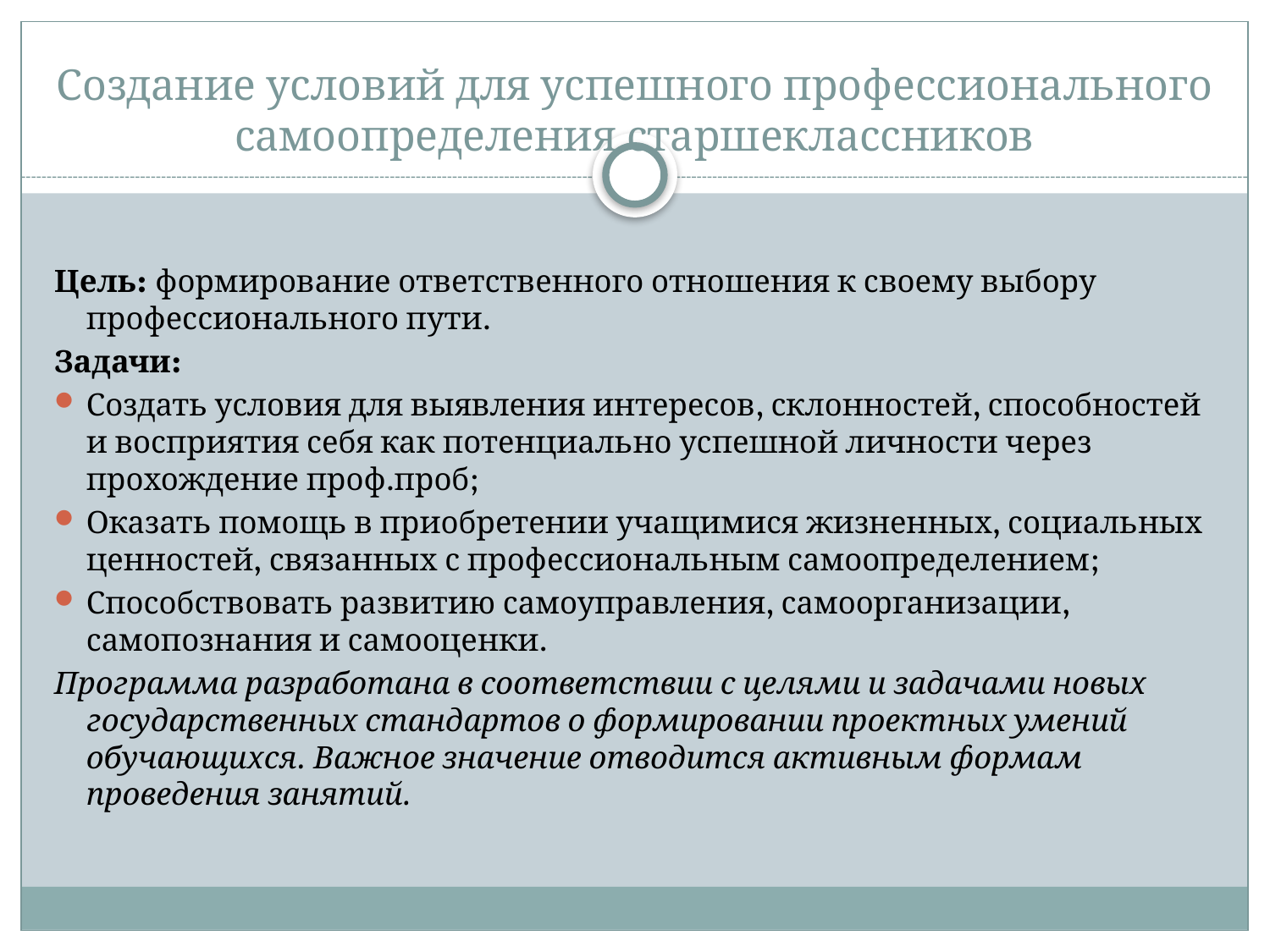

# Создание условий для успешного профессионального самоопределения старшеклассников

Цель: формирование ответственного отношения к своему выбору профессионального пути.
Задачи:
Создать условия для выявления интересов, склонностей, способностей и восприятия себя как потенциально успешной личности через прохождение проф.проб;
Оказать помощь в приобретении учащимися жизненных, социальных ценностей, связанных с профессиональным самоопределением;
Способствовать развитию самоуправления, самоорганизации, самопознания и самооценки.
Программа разработана в соответствии с целями и задачами новых государственных стандартов о формировании проектных умений обучающихся. Важное значение отводится активным формам проведения занятий.